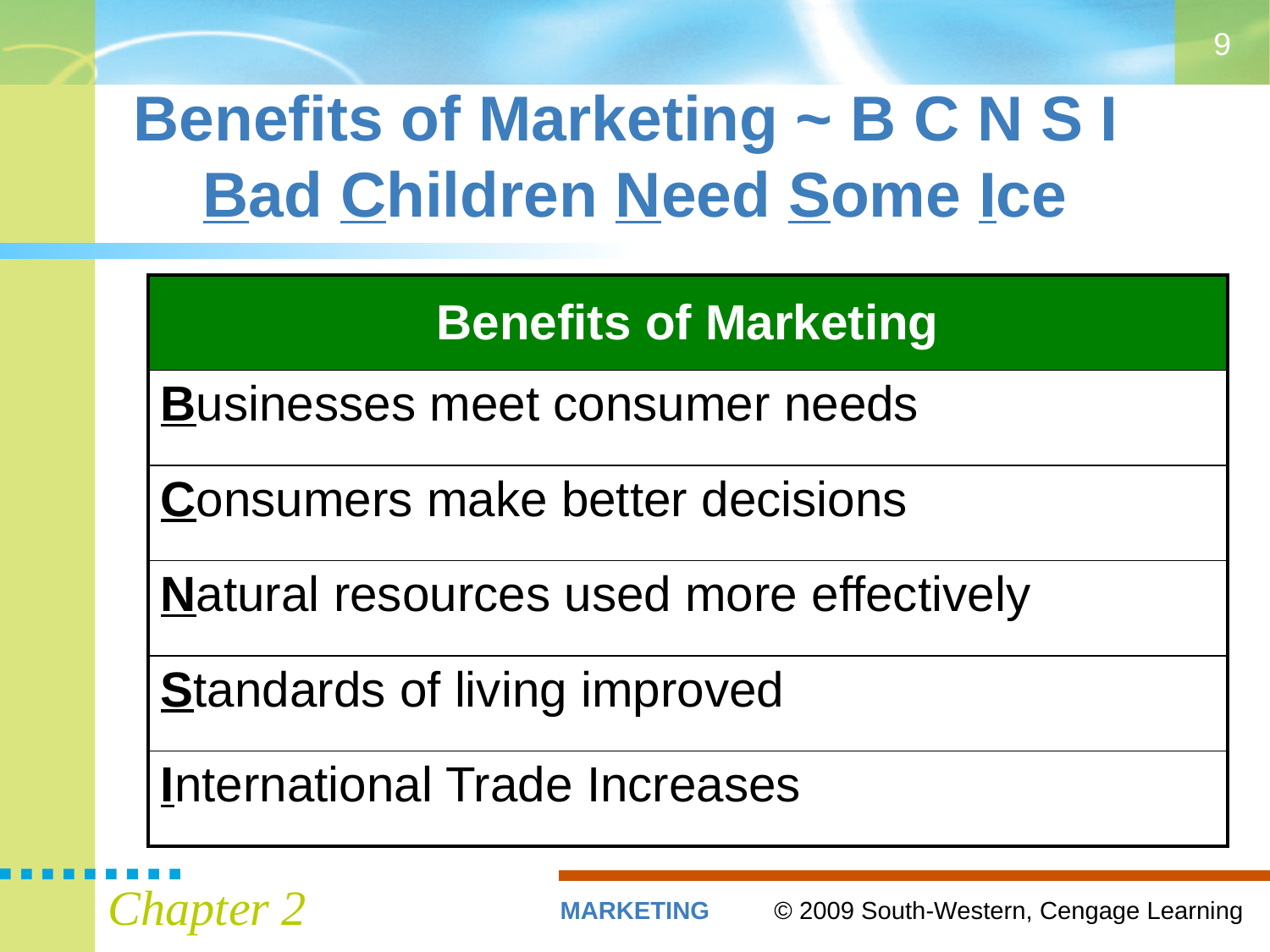

9
# Benefits of Marketing ~ B C N S I Bad Children Need Some Ice
| Benefits of Marketing |
| --- |
| Businesses meet consumer needs |
| Consumers make better decisions |
| Natural resources used more effectively |
| Standards of living improved |
| International Trade Increases |
Chapter 2